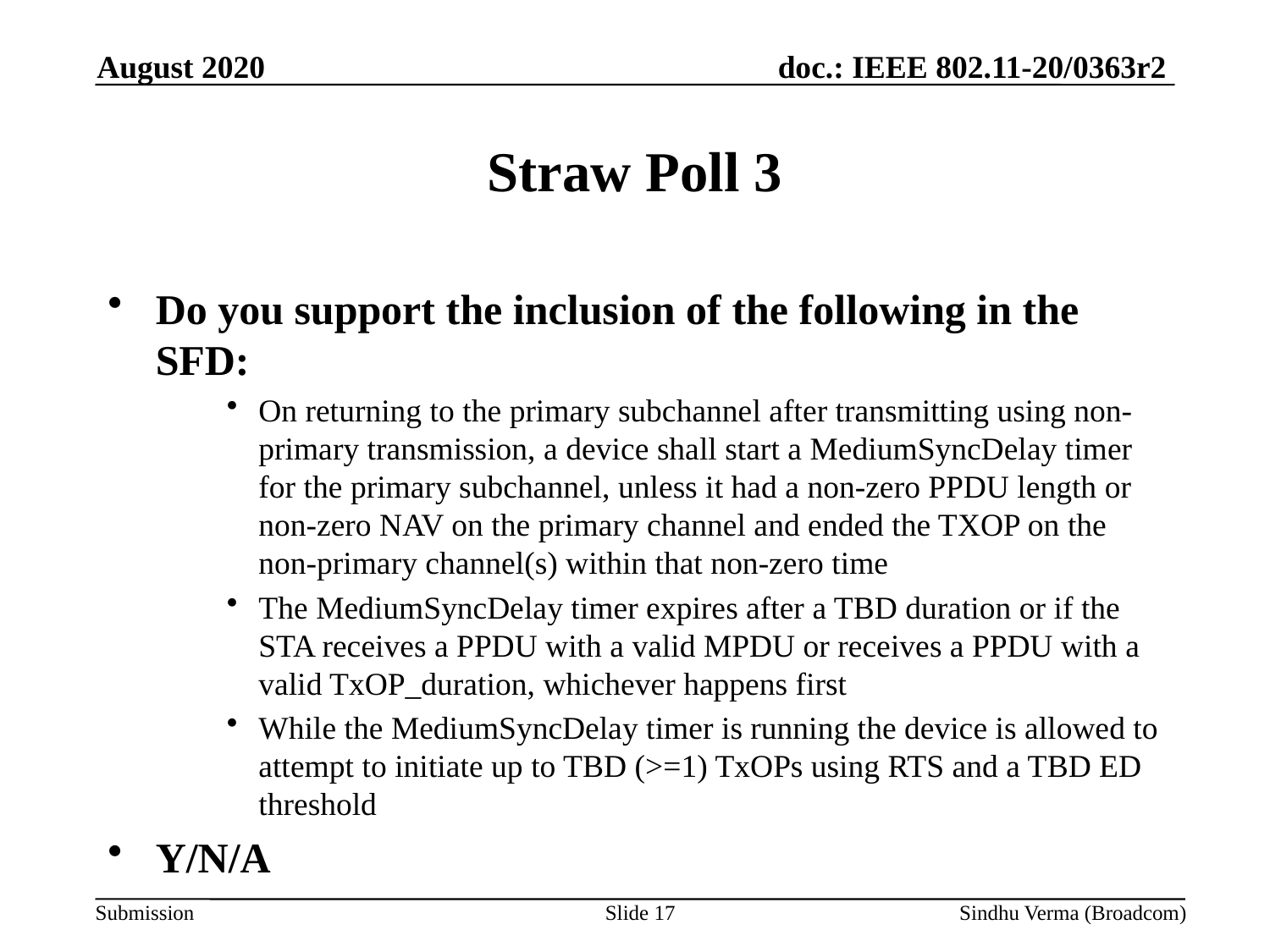

August 2020
# Straw Poll 3
Do you support the inclusion of the following in the SFD:
On returning to the primary subchannel after transmitting using non-primary transmission, a device shall start a MediumSyncDelay timer for the primary subchannel, unless it had a non-zero PPDU length or non-zero NAV on the primary channel and ended the TXOP on the non-primary channel(s) within that non-zero time
The MediumSyncDelay timer expires after a TBD duration or if the STA receives a PPDU with a valid MPDU or receives a PPDU with a valid TxOP_duration, whichever happens first
While the MediumSyncDelay timer is running the device is allowed to attempt to initiate up to TBD (>=1) TxOPs using RTS and a TBD ED threshold
Y/N/A
Slide 17
Sindhu Verma (Broadcom)